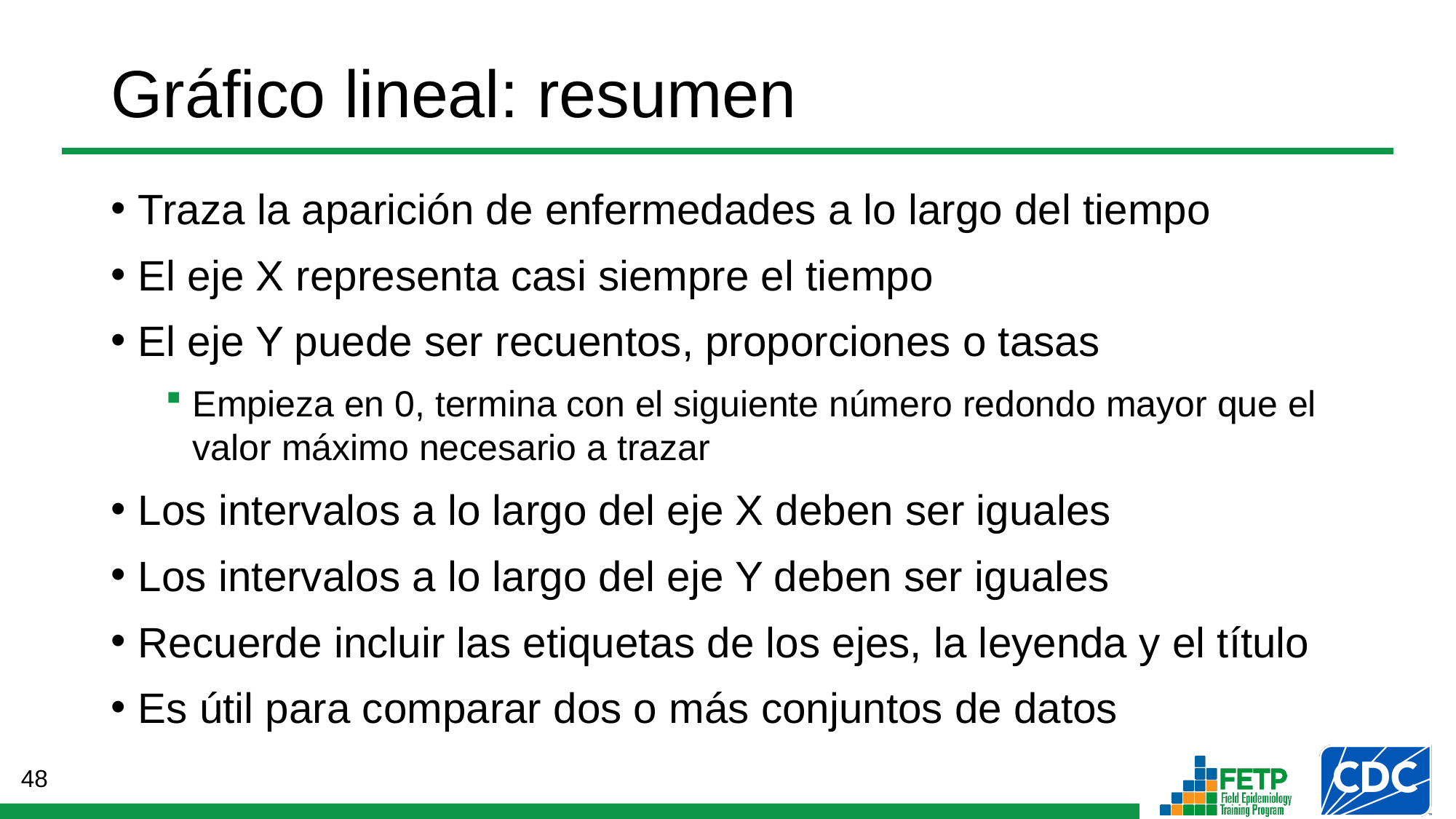

# Gráfico lineal: resumen
Traza la aparición de enfermedades a lo largo del tiempo
El eje X representa casi siempre el tiempo
El eje Y puede ser recuentos, proporciones o tasas
Empieza en 0, termina con el siguiente número redondo mayor que el valor máximo necesario a trazar
Los intervalos a lo largo del eje X deben ser iguales
Los intervalos a lo largo del eje Y deben ser iguales
Recuerde incluir las etiquetas de los ejes, la leyenda y el título
Es útil para comparar dos o más conjuntos de datos